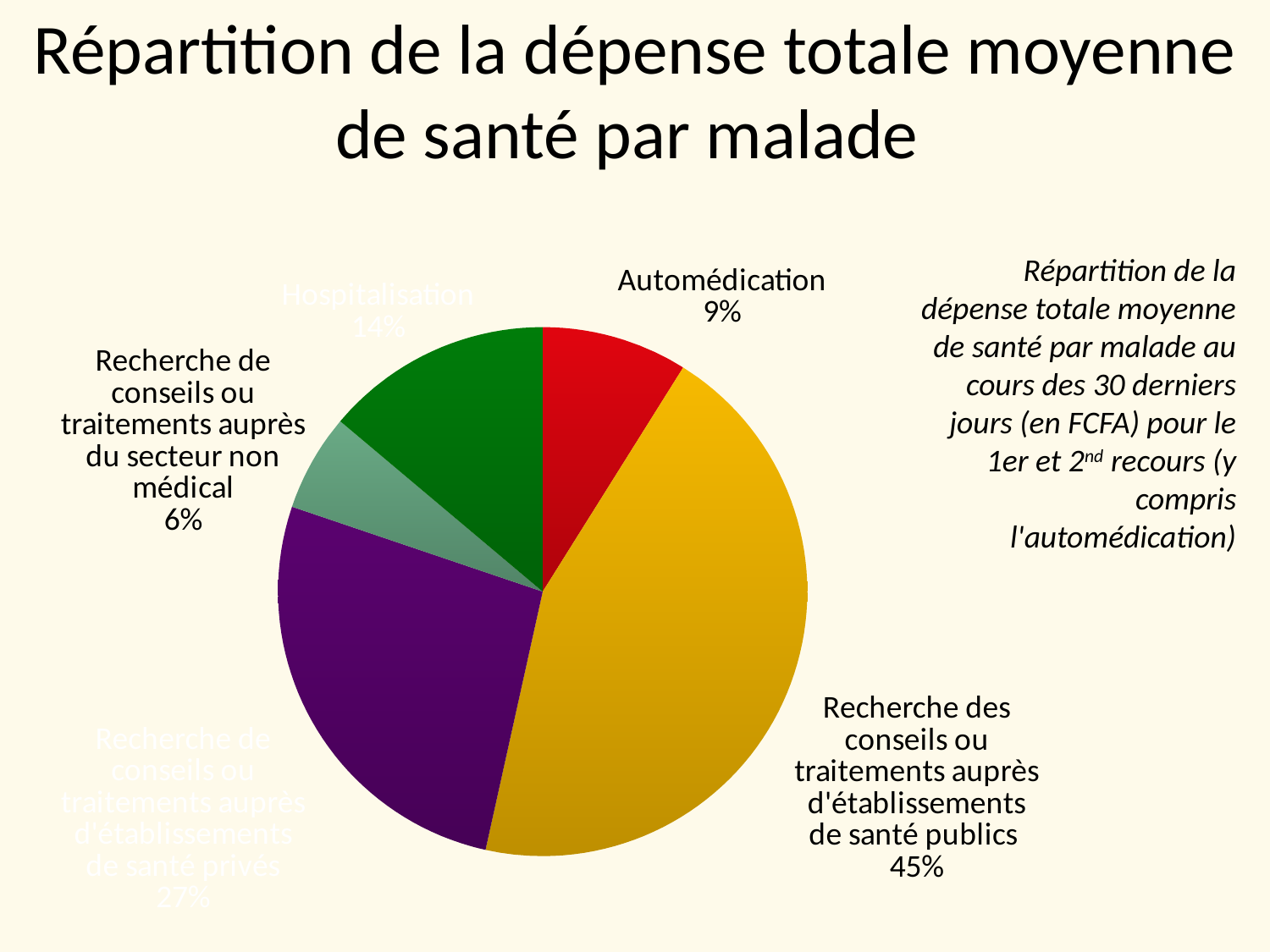

# Répartition de la dépense totale moyenne de santé par malade

### Chart

| Category | Sales |
|---|---|
| Automédication | 9.0 |
| Recherche des conseils ou traitements auprès d'établissements de santé publics  | 45.0 |
| Recherche de conseils ou traitements auprès d'établissements de santé privés | 27.0 |
| Recherche de conseils ou traitements auprès du secteur non médical | 6.0 |
| Hospitalisation | 14.0 |
Répartition de la dépense totale moyenne de santé par malade au cours des 30 derniers jours (en FCFA) pour le 1er et 2nd recours (y compris l'automédication)